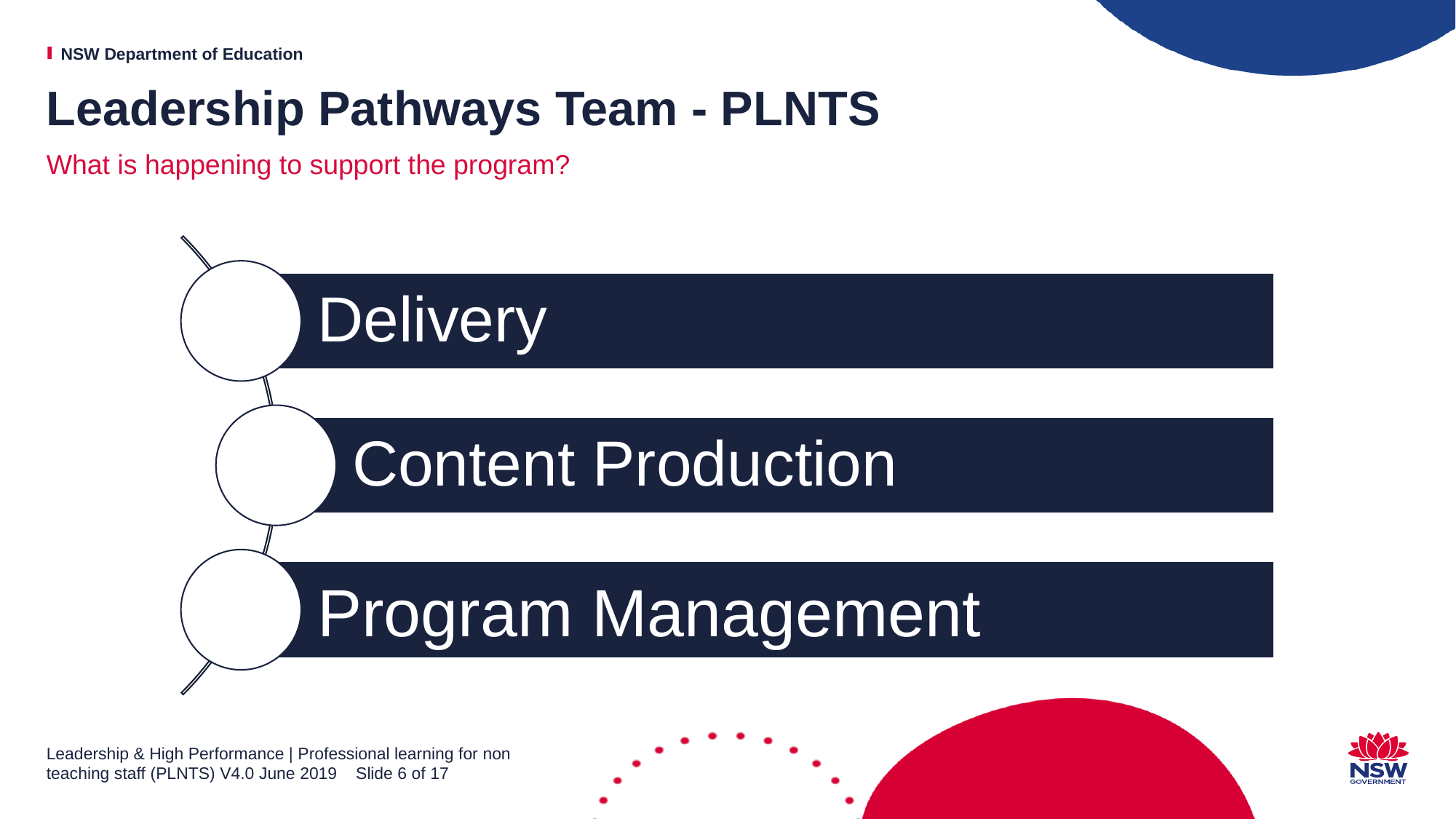

# Leadership Pathways Team - PLNTS
What is happening to support the program?
Delivery
Content Production
Program Management
Leadership & High Performance | Professional learning for non teaching staff (PLNTS) V4.0 June 2019    Slide 6 of 17